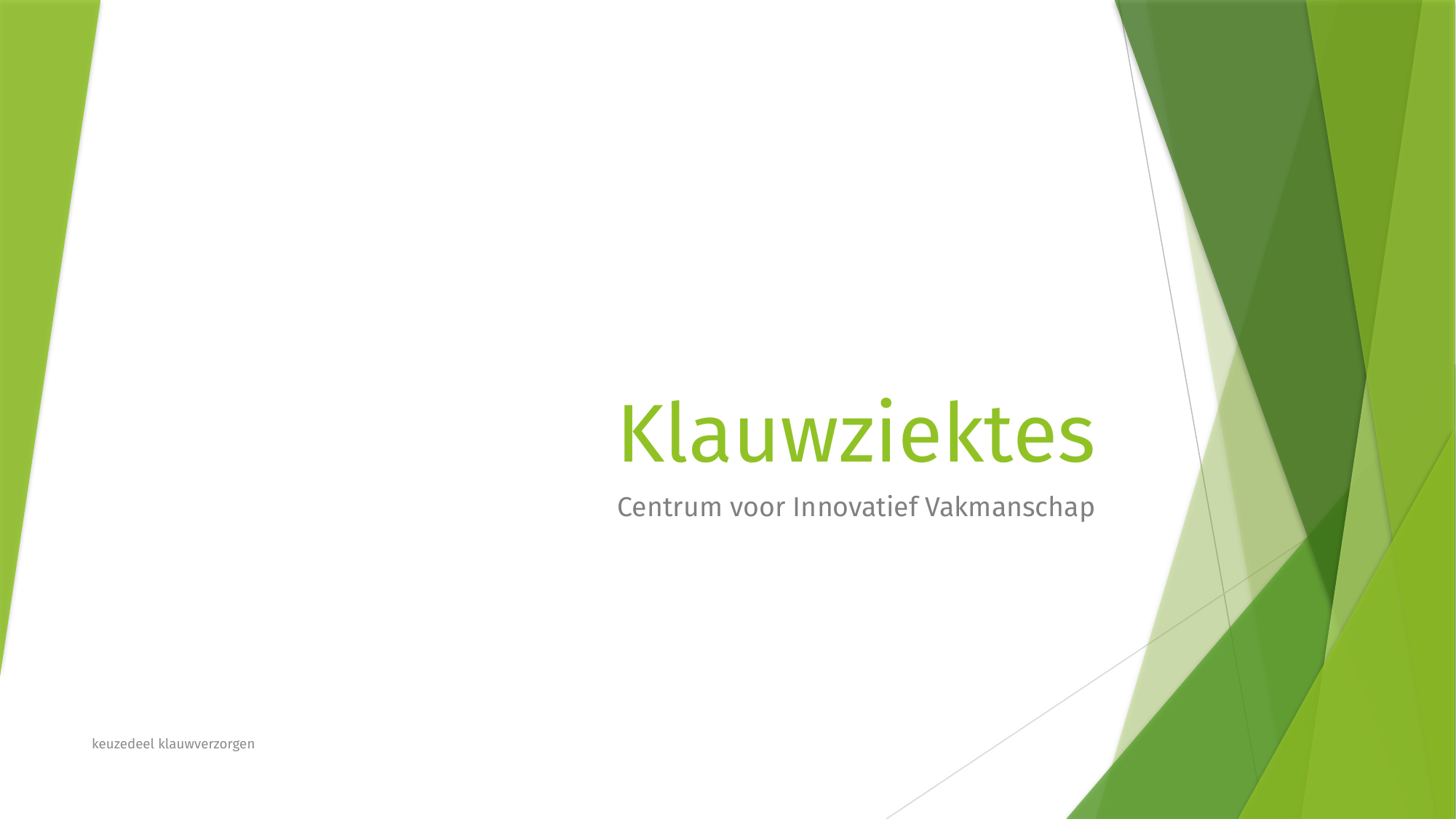

# Klauwziektes
Centrum voor Innovatief Vakmanschap
keuzedeel klauwverzorgen